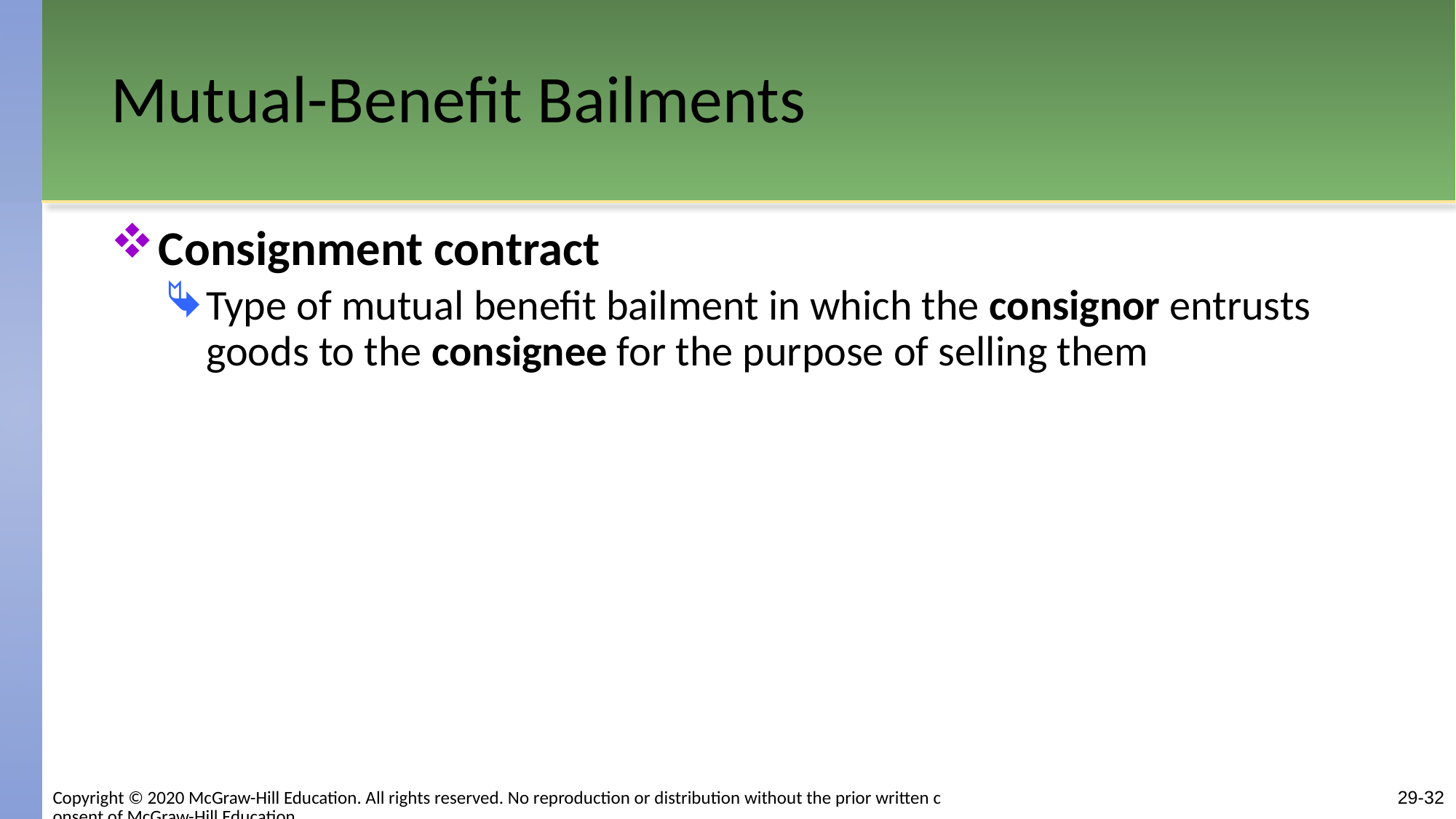

# Mutual-Benefit Bailments
Consignment contract
Type of mutual benefit bailment in which the consignor entrusts goods to the consignee for the purpose of selling them

Copyright © 2020 McGraw-Hill Education. All rights reserved. No reproduction or distribution without the prior written consent of McGraw-Hill Education.
29-32